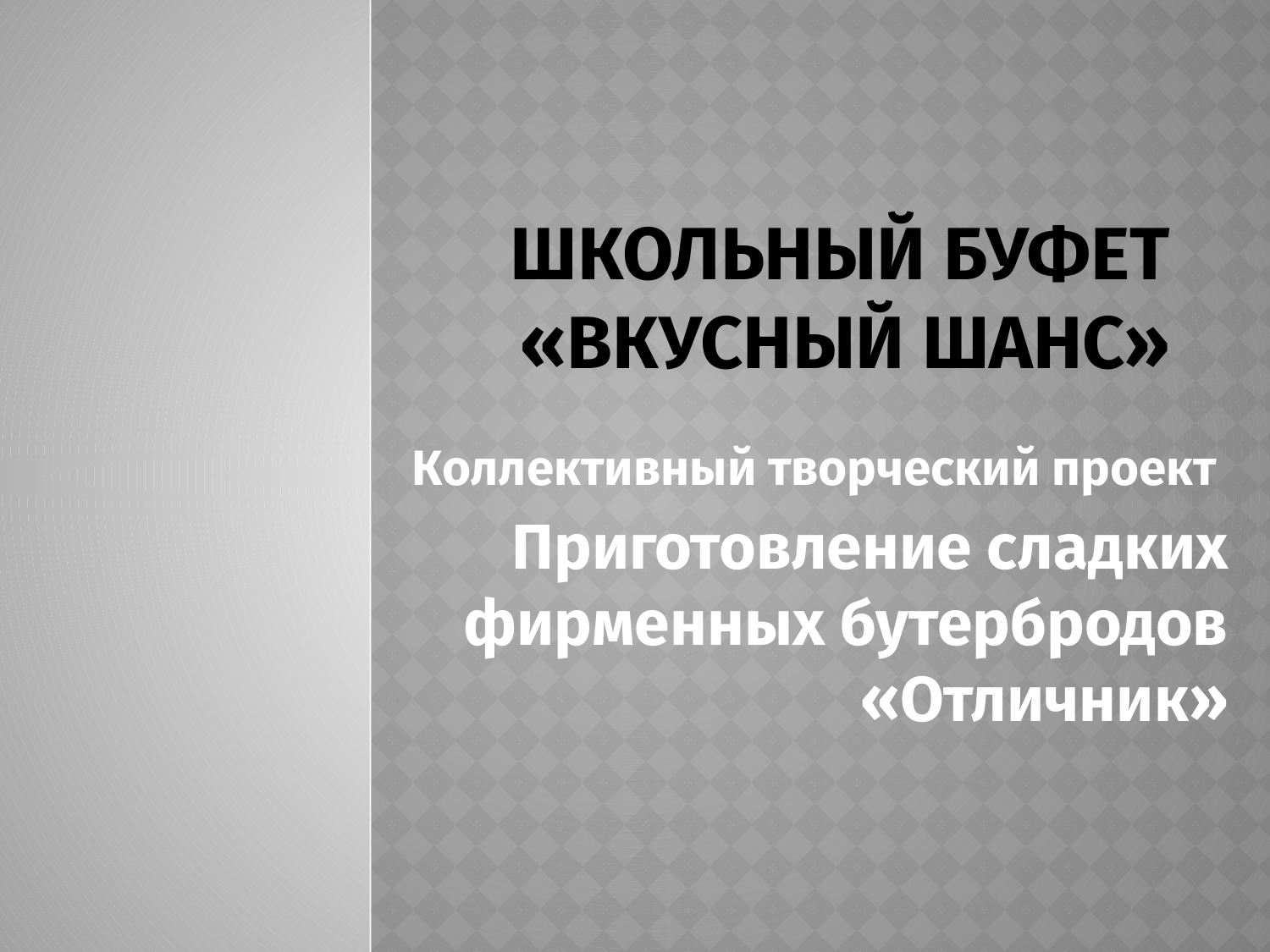

# Школьный буфет «Вкусный шанс»
Коллективный творческий проект
Приготовление сладких фирменных бутербродов «Отличник»